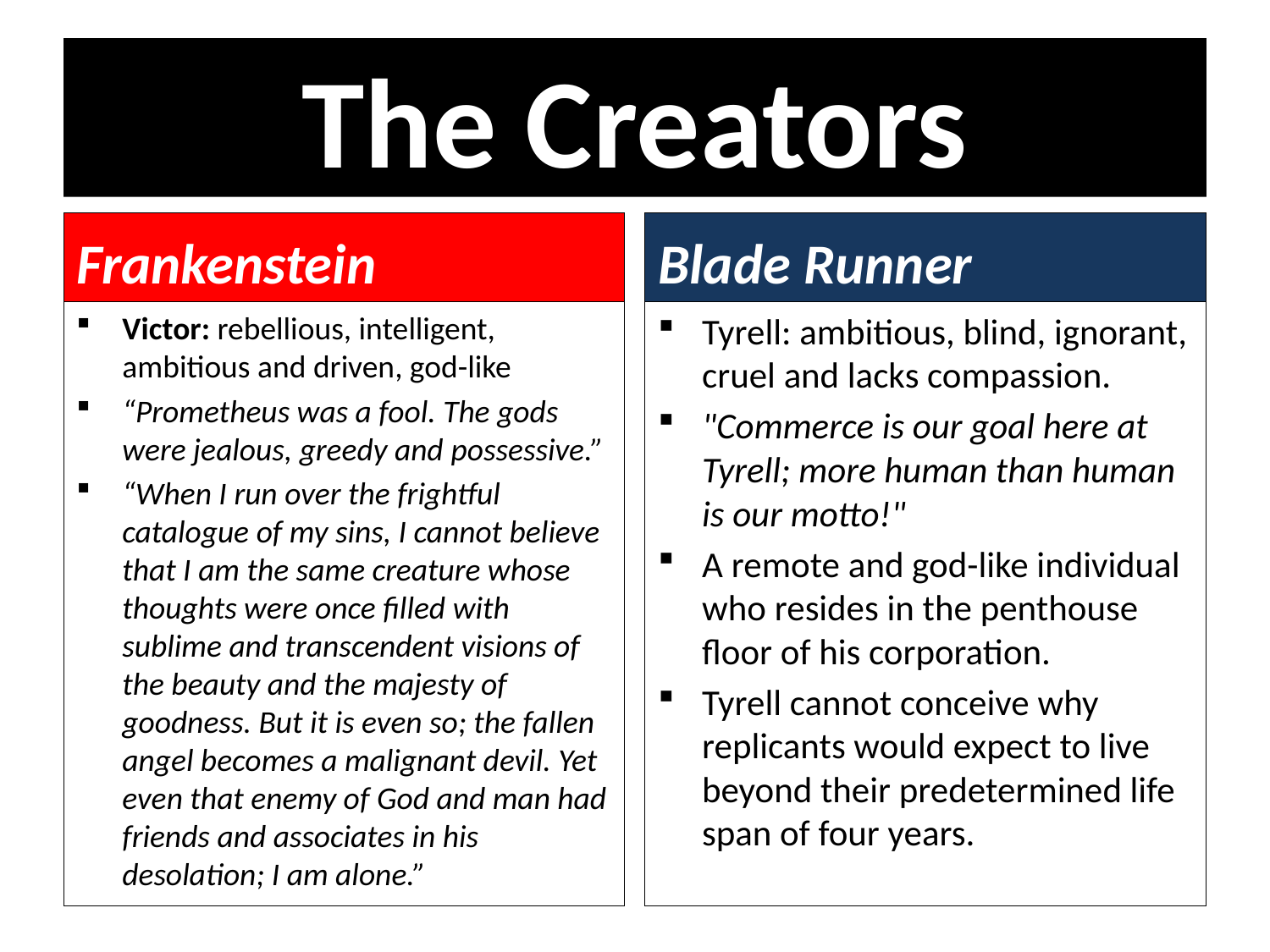

# The Creators
Frankenstein
Blade Runner
Victor: rebellious, intelligent, ambitious and driven, god-like
“Prometheus was a fool. The gods were jealous, greedy and possessive.”
“When I run over the frightful catalogue of my sins, I cannot believe that I am the same creature whose thoughts were once filled with sublime and transcendent visions of the beauty and the majesty of goodness. But it is even so; the fallen angel becomes a malignant devil. Yet even that enemy of God and man had friends and associates in his desolation; I am alone.”

Tyrell: ambitious, blind, ignorant, cruel and lacks compassion.
"Commerce is our goal here at Tyrell; more human than human is our motto!"
A remote and god-like individual who resides in the penthouse floor of his corporation.
Tyrell cannot conceive why replicants would expect to live beyond their predetermined life span of four years.